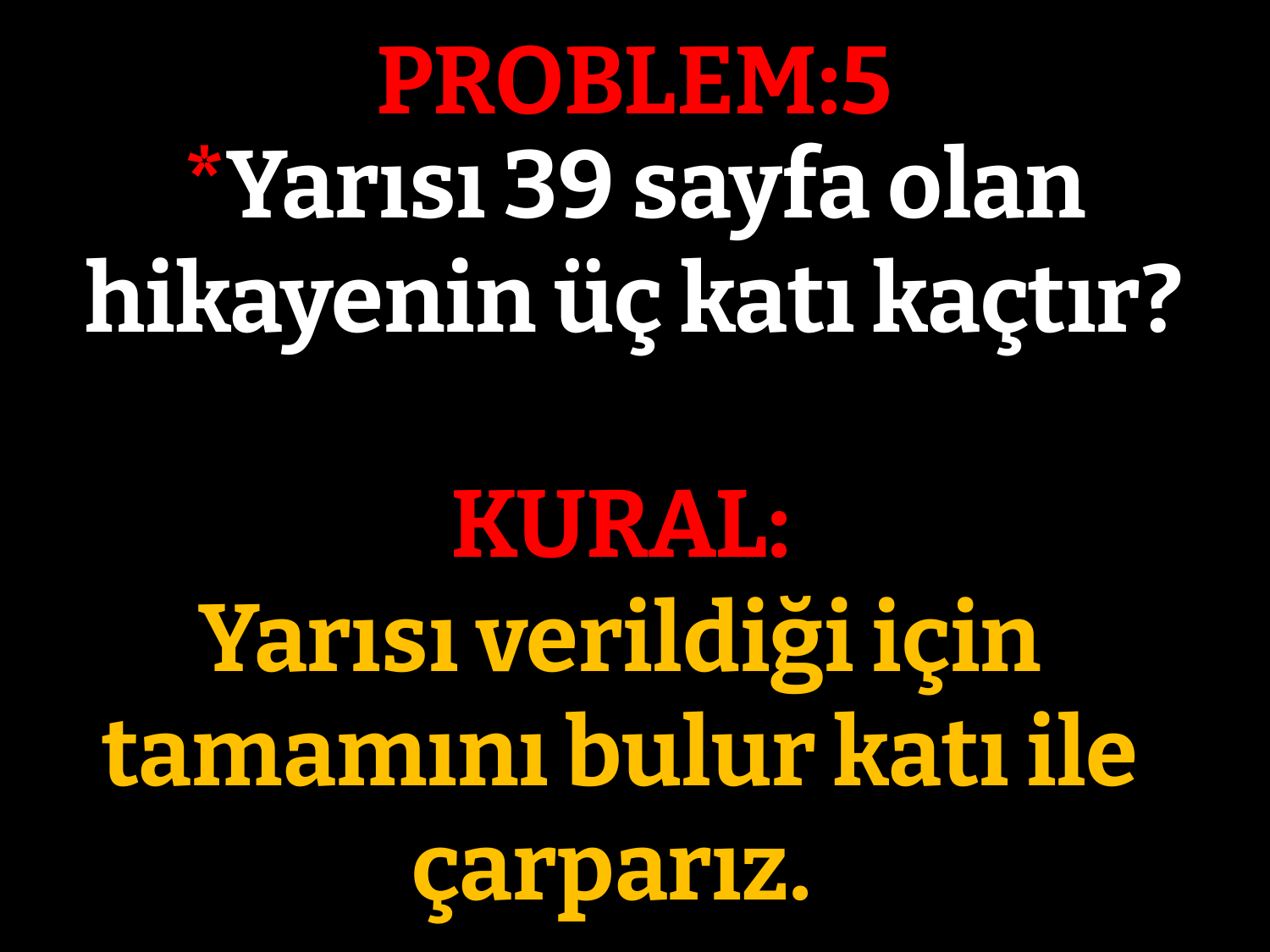

PROBLEM:5
*Yarısı 39 sayfa olan hikayenin üç katı kaçtır?
KURAL:
Yarısı verildiği için tamamını bulur katı ile çarparız.